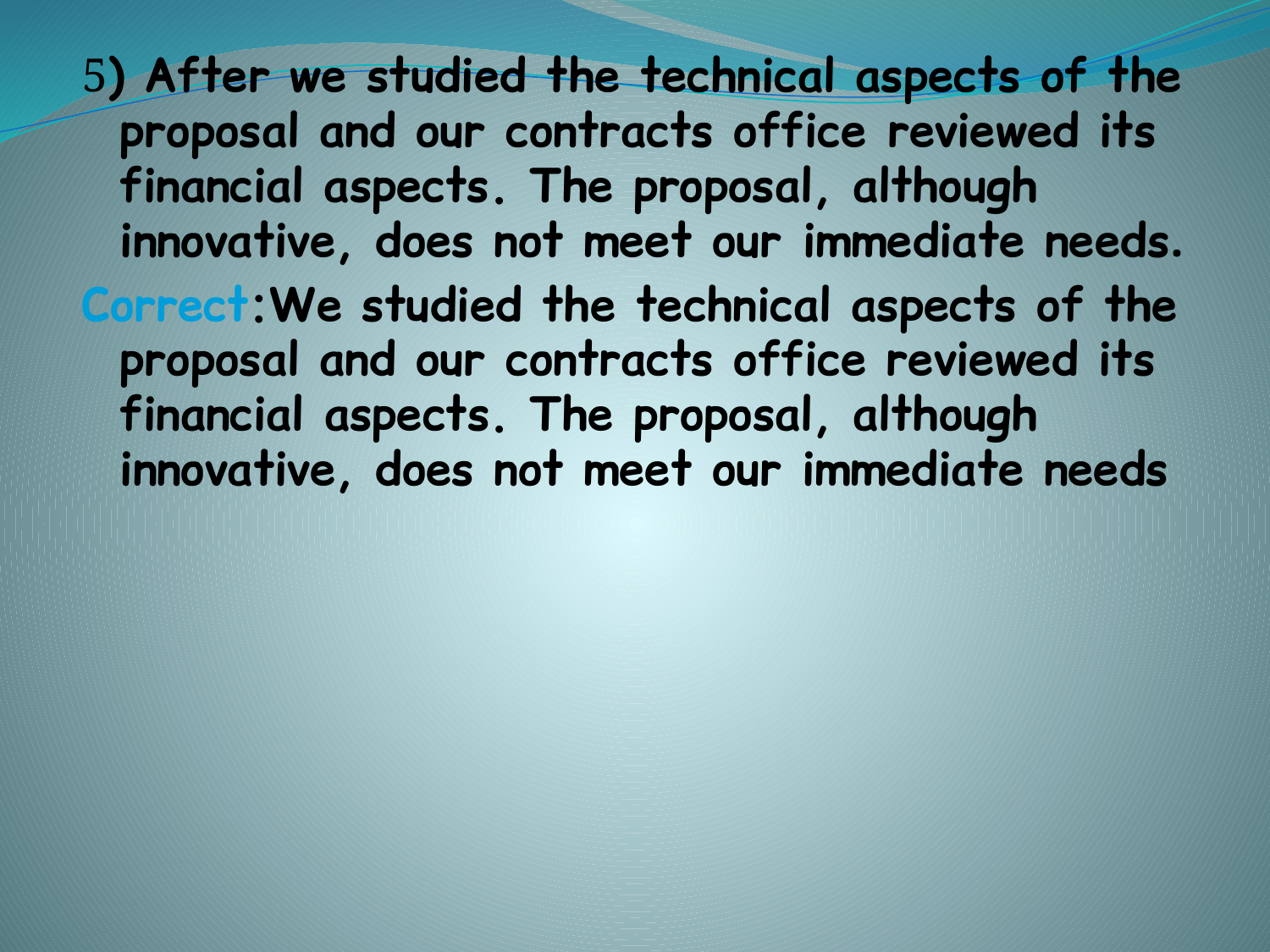

5) After we studied the technical aspects of the proposal and our contracts office reviewed its financial aspects. The proposal, although innovative, does not meet our immediate needs.
Correct:We studied the technical aspects of the proposal and our contracts office reviewed its financial aspects. The proposal, although innovative, does not meet our immediate needs